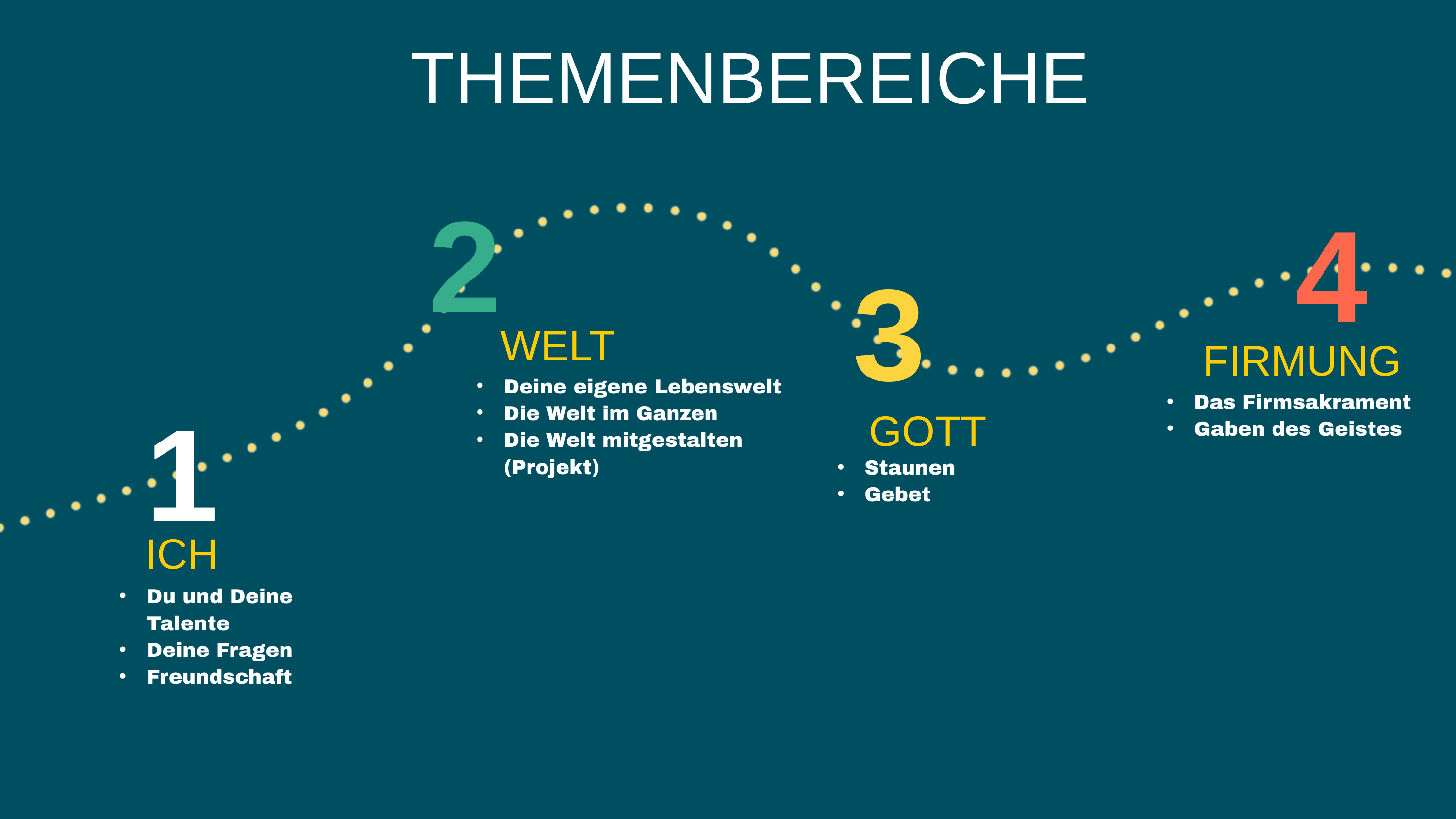

THEMENBEREICHE
2
4

3
WELT
FIRMUNG
1
Deine eigene Lebenswelt
Die Welt im Ganzen
Die Welt mitgestalten (Projekt)
Das Firmsakrament
Gaben des Geistes
GOTT
Staunen
Gebet
ICH
Du und Deine Talente
Deine Fragen
Freundschaft